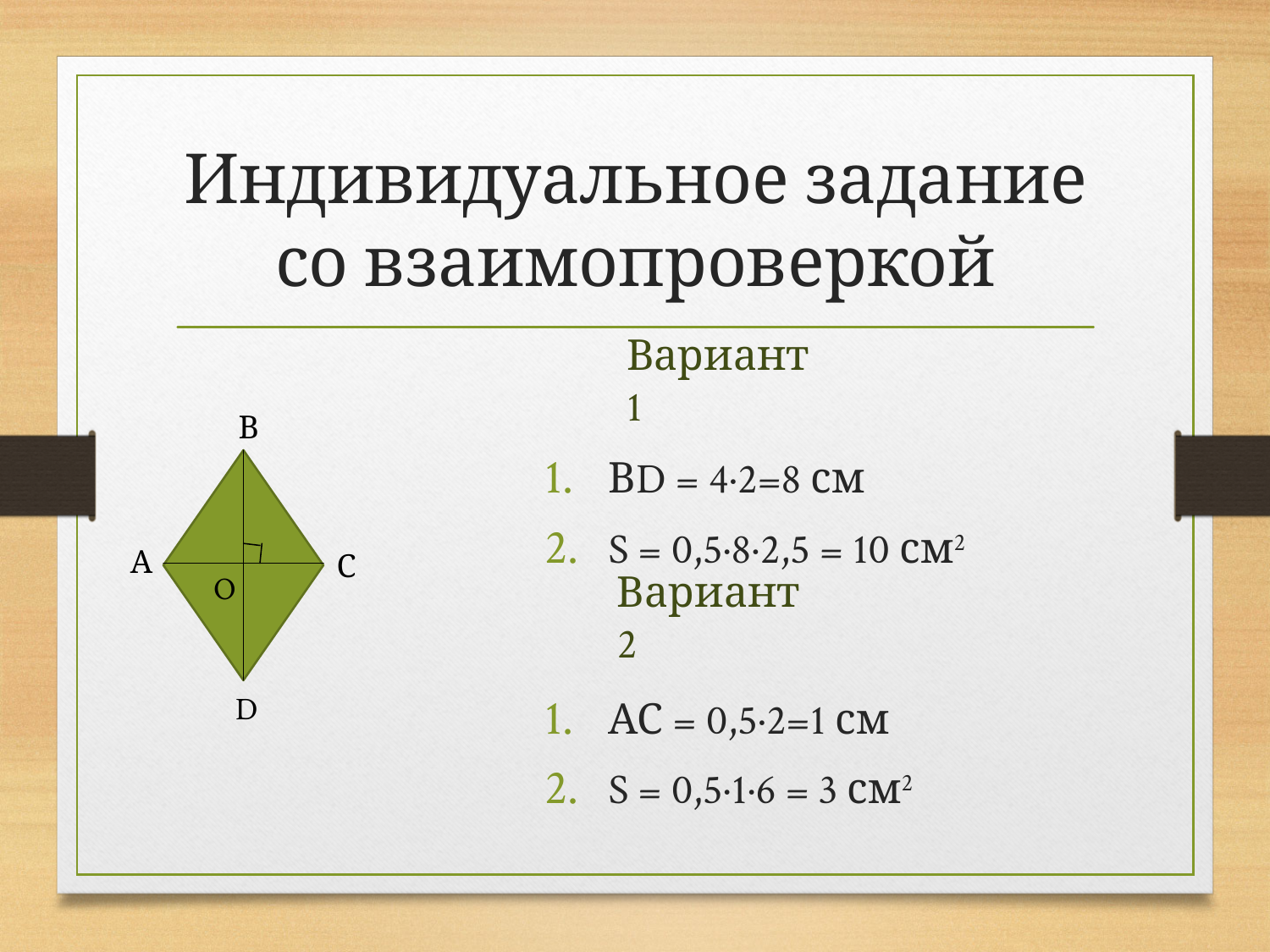

# Индивидуальное задание со взаимопроверкой
Вариант 1
В
ВD = 4·2=8 см
S = 0,5·8·2,5 = 10 см2

А
С
O
Вариант 2
D
АС = 0,5·2=1 см
S = 0,5·1·6 = 3 см2